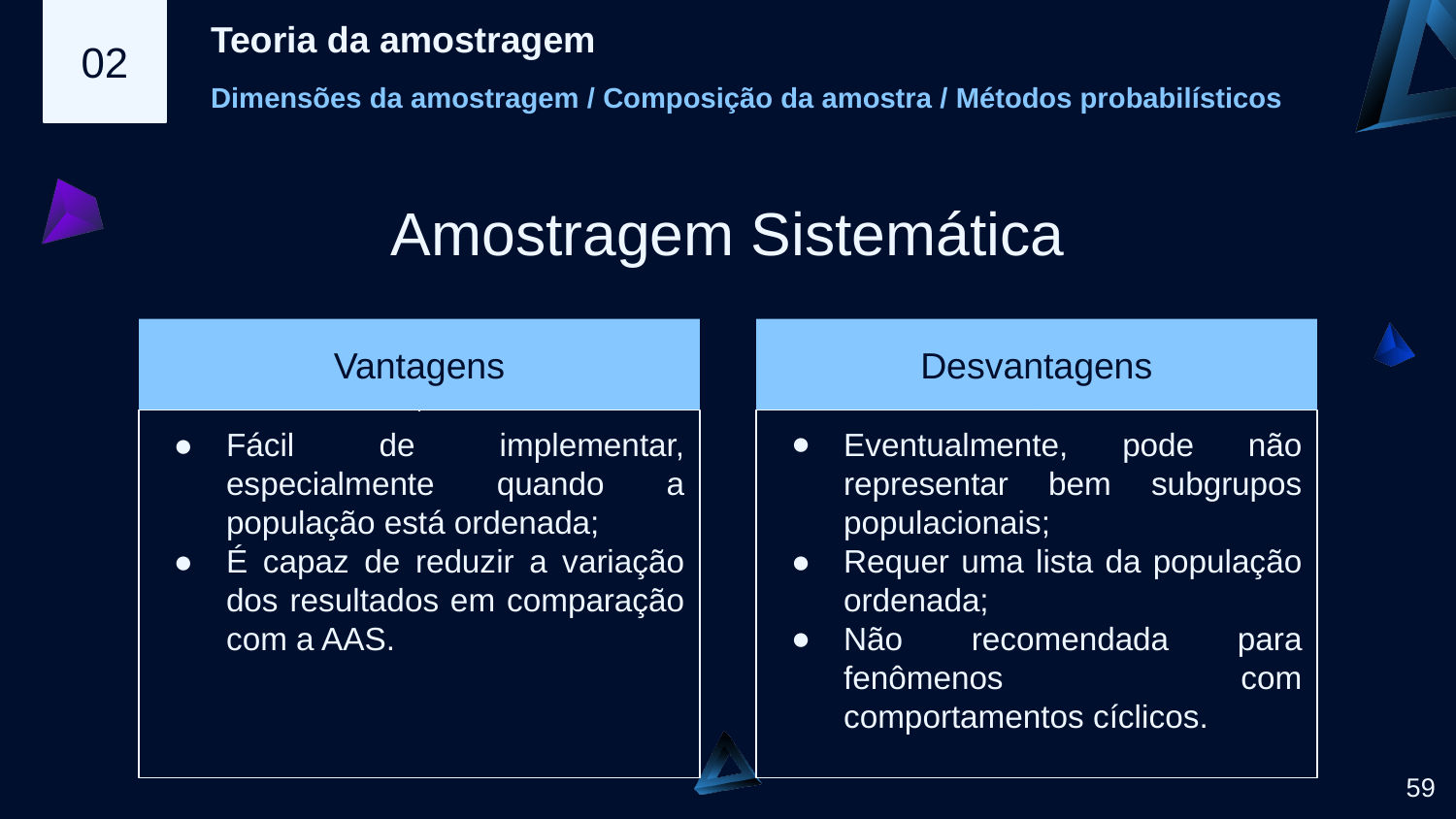

02
Teoria da amostragem
Dimensões da amostragem / Composição da amostra / Métodos probabilísticos
Amostragem Sistemática
# Vantagens
Desvantagens
Fácil de implementar, especialmente quando a população está ordenada;
É capaz de reduzir a variação dos resultados em comparação com a AAS.
Eventualmente, pode não representar bem subgrupos populacionais;
Requer uma lista da população ordenada;
Não recomendada para fenômenos com comportamentos cíclicos.
59